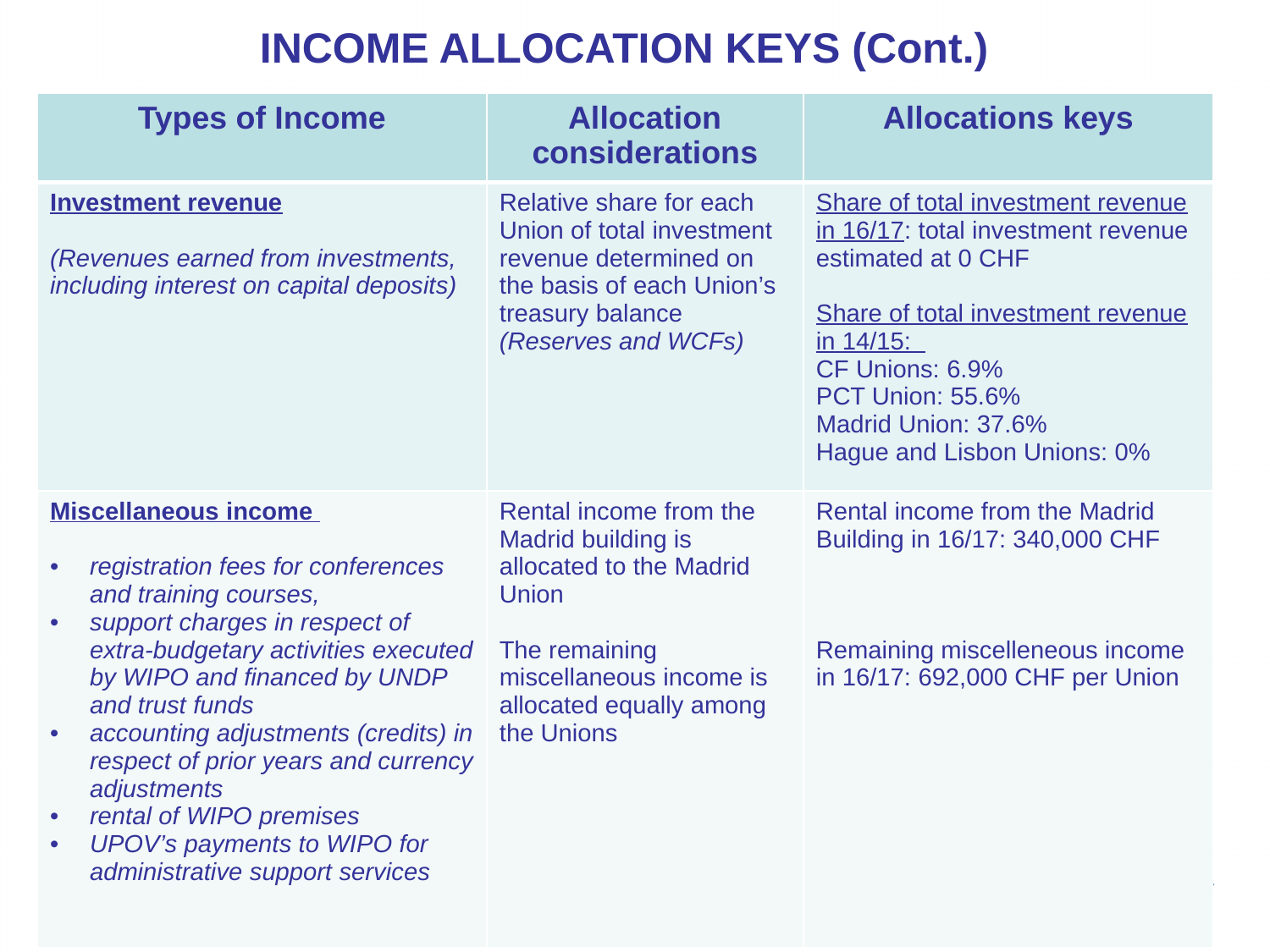

INCOME ALLOCATION KEYS (Cont.)
| Types of Income | Allocation considerations | Allocations keys |
| --- | --- | --- |
| Investment revenue (Revenues earned from investments, including interest on capital deposits) | Relative share for each Union of total investment revenue determined on the basis of each Union’s treasury balance (Reserves and WCFs) | Share of total investment revenue in 16/17: total investment revenue estimated at 0 CHF Share of total investment revenue in 14/15: CF Unions: 6.9% PCT Union: 55.6% Madrid Union: 37.6% Hague and Lisbon Unions: 0% |
| Miscellaneous income registration fees for conferences and training courses, support charges in respect of extra‑budgetary activities executed by WIPO and financed by UNDP and trust funds accounting adjustments (credits) in respect of prior years and currency adjustments rental of WIPO premises UPOV’s payments to WIPO for administrative support services | Rental income from the Madrid building is allocated to the Madrid Union The remaining miscellaneous income is allocated equally among the Unions | Rental income from the Madrid Building in 16/17: 340,000 CHF Remaining miscelleneous income in 16/17: 692,000 CHF per Union |
*